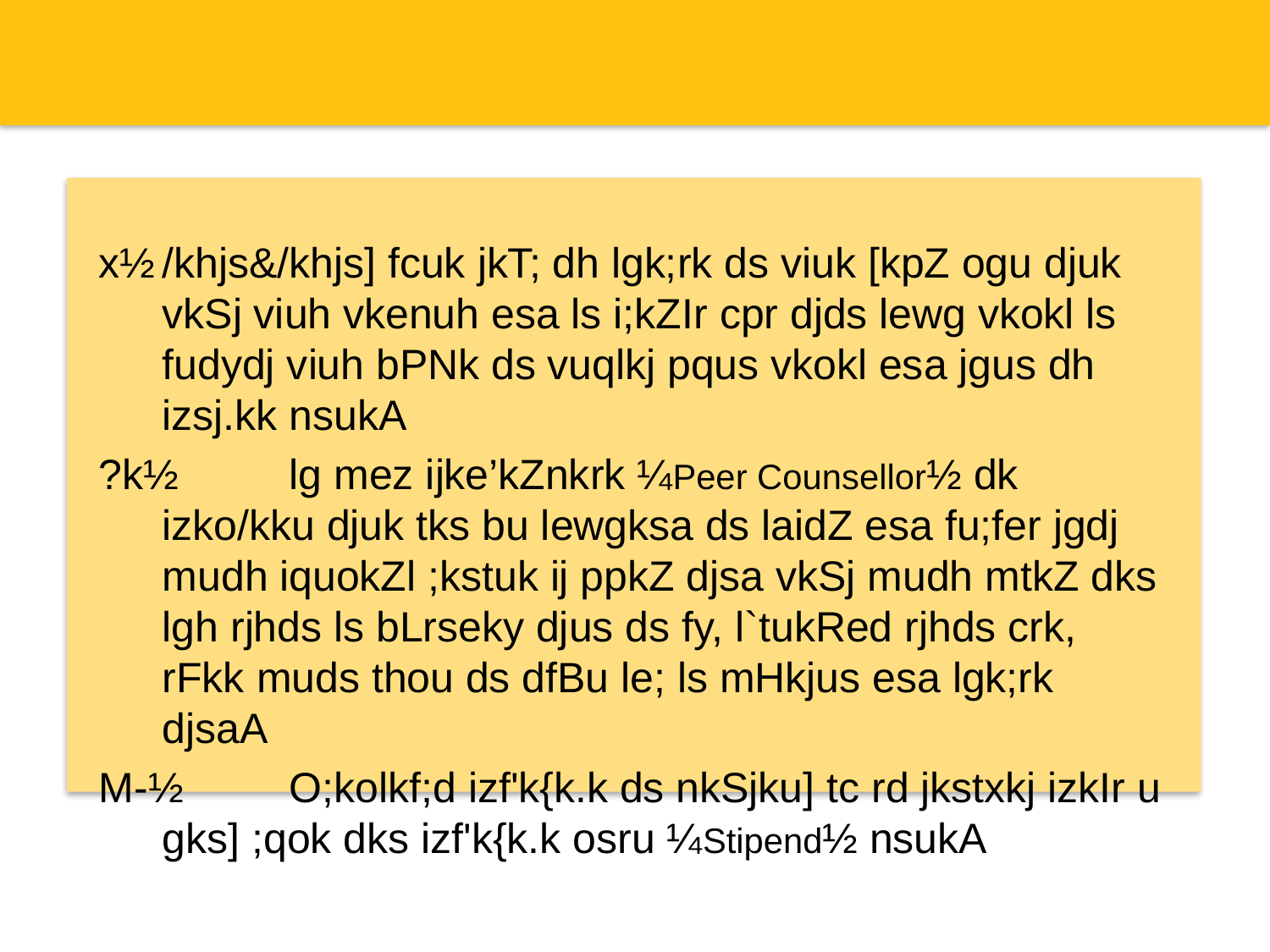

x½	/khjs&/khjs] fcuk jkT; dh lgk;rk ds viuk [kpZ ogu djuk vkSj viuh vkenuh esa ls i;kZIr cpr djds lewg vkokl ls fudydj viuh bPNk ds vuqlkj pqus vkokl esa jgus dh izsj.kk nsukA
?k½	lg mez ijke’kZnkrk ¼Peer Counsellor½ dk izko/kku djuk tks bu lewgksa ds laidZ esa fu;fer jgdj mudh iquokZl ;kstuk ij ppkZ djsa vkSj mudh mtkZ dks lgh rjhds ls bLrseky djus ds fy, l`tukRed rjhds crk, rFkk muds thou ds dfBu le; ls mHkjus esa lgk;rk djsaA
M-½	O;kolkf;d izf'k{k.k ds nkSjku] tc rd jkstxkj izkIr u gks] ;qok dks izf'k{k.k osru ¼Stipend½ nsukA